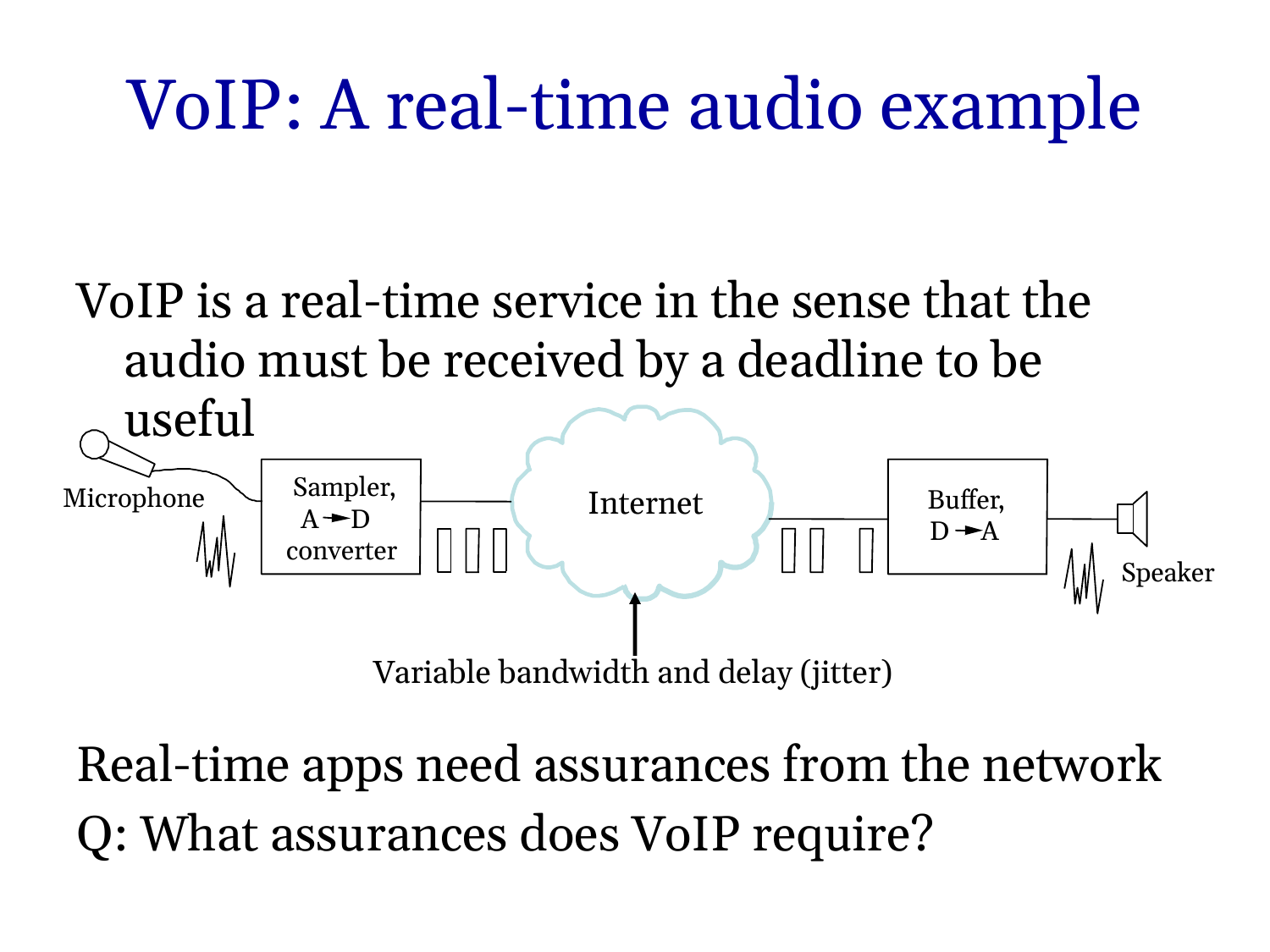

# VoIP: A real-time audio example
VoIP is a real-time service in the sense that the audio must be received by a deadline to be useful

Real-time apps need assurances from the network
Q: What assurances does VoIP require?

Sampler
,
Internet
Microphone
Buffer
,

A     D

D     A

converter

Speaker

Variable bandwidth and delay (jitter)